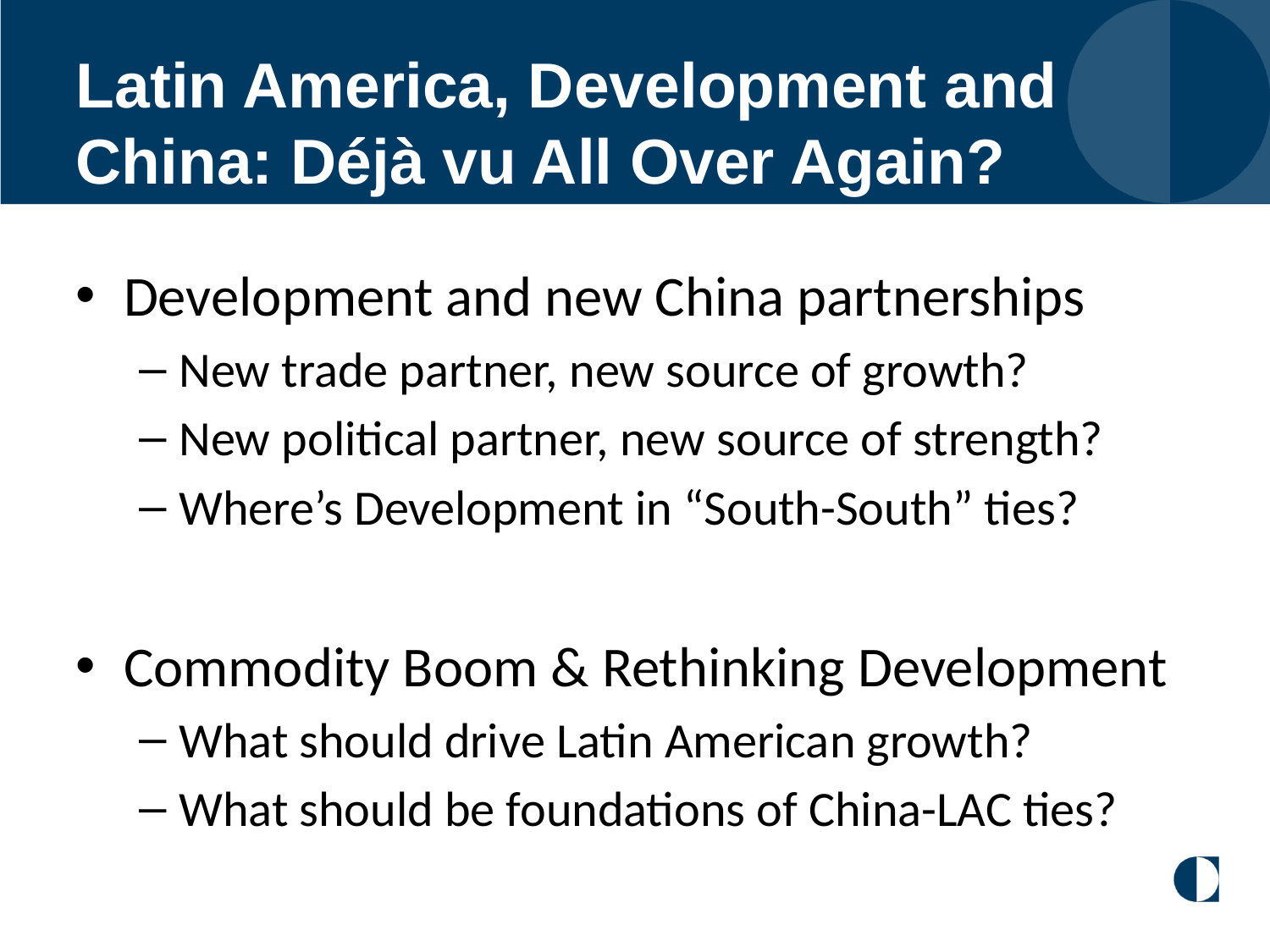

# Latin America, Development and China: Déjà vu All Over Again?
Development and new China partnerships
New trade partner, new source of growth?
New political partner, new source of strength?
Where’s Development in “South-South” ties?

Commodity Boom & Rethinking Development
What should drive Latin American growth?
What should be foundations of China-LAC ties?